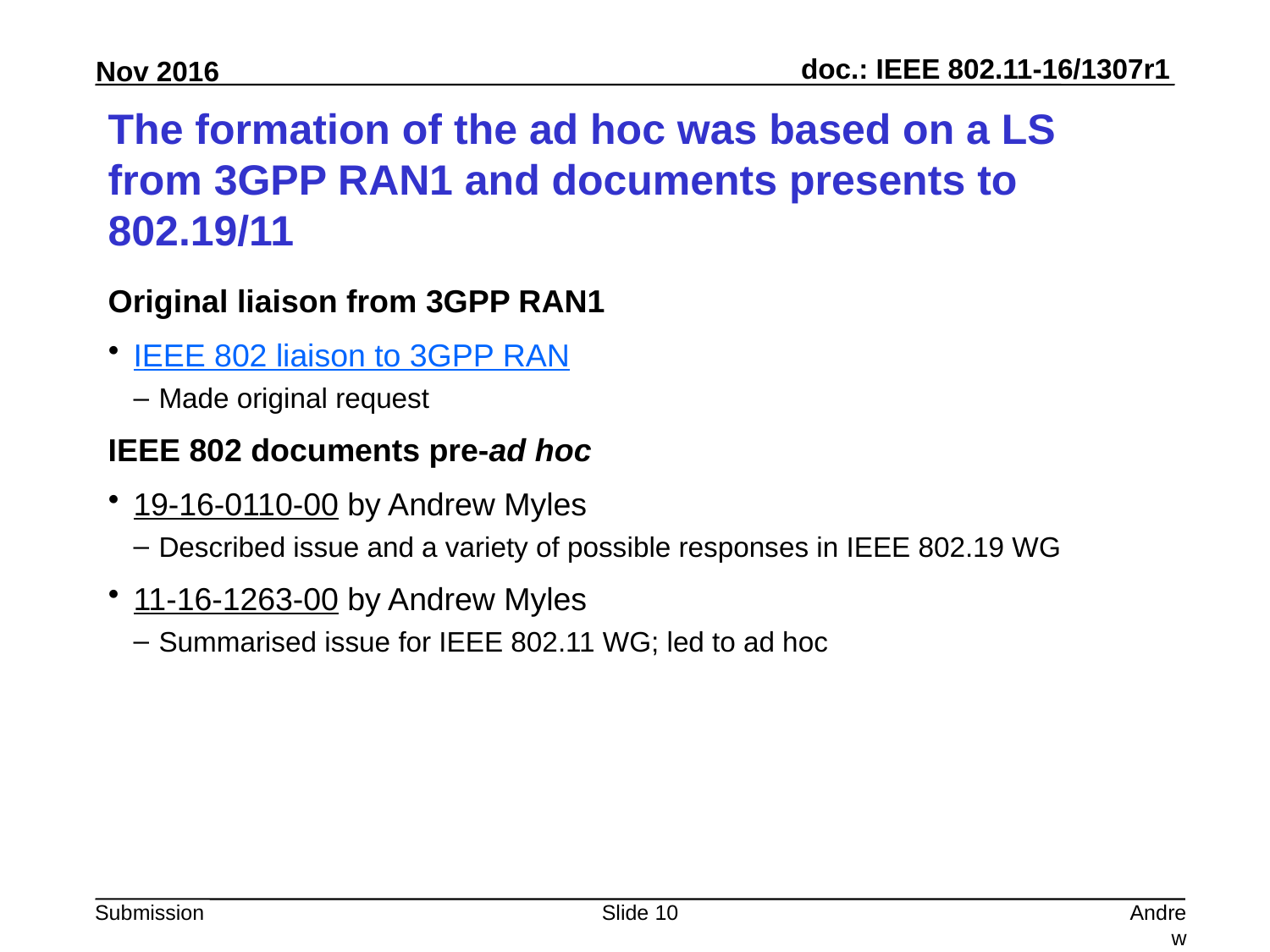

# The formation of the ad hoc was based on a LS from 3GPP RAN1 and documents presents to 802.19/11
Original liaison from 3GPP RAN1
IEEE 802 liaison to 3GPP RAN
Made original request
IEEE 802 documents pre-ad hoc
19-16-0110-00 by Andrew Myles
Described issue and a variety of possible responses in IEEE 802.19 WG
11-16-1263-00 by Andrew Myles
Summarised issue for IEEE 802.11 WG; led to ad hoc

Slide 10
Andrew Myles, Cisco